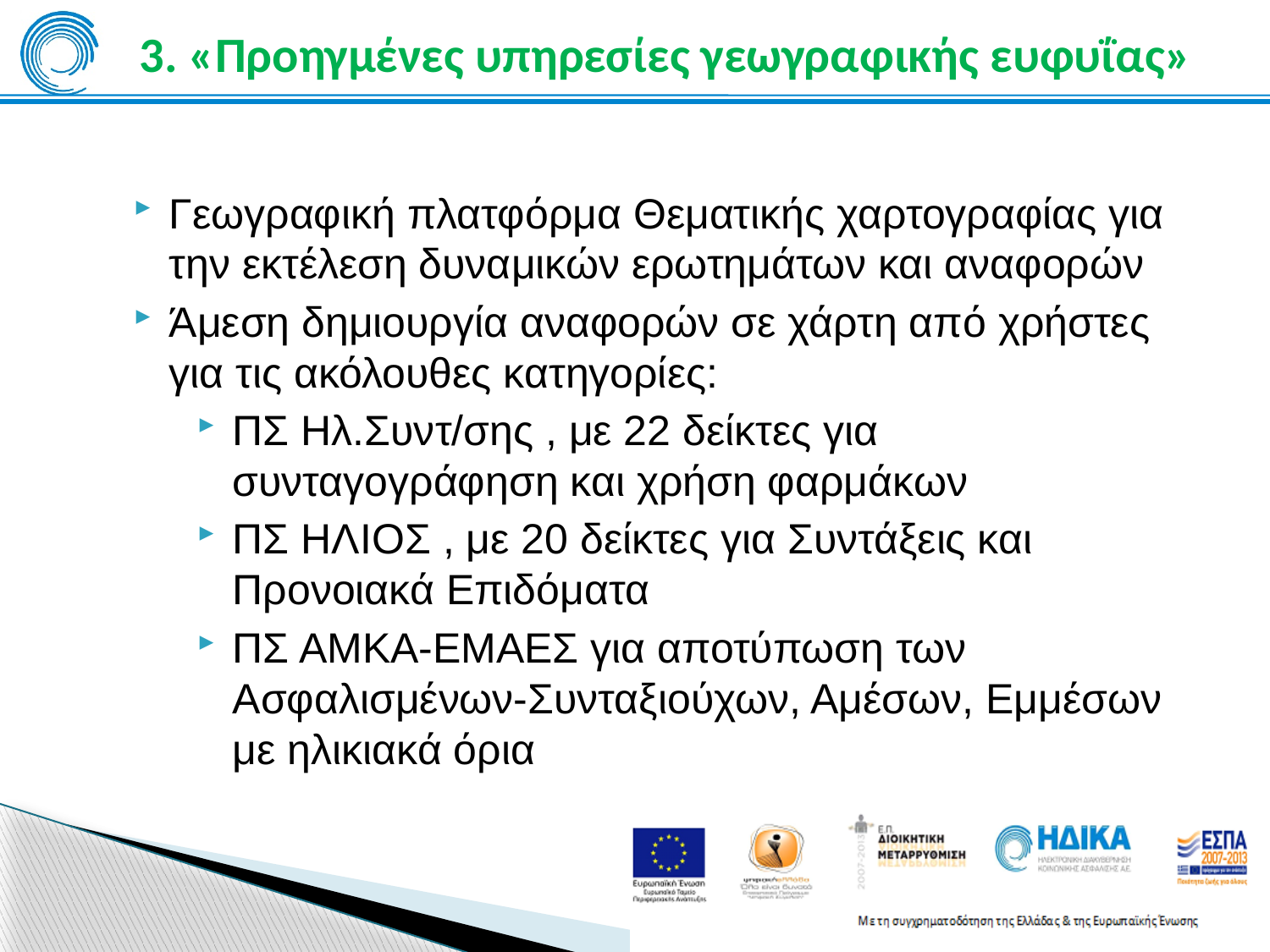

# 3. «Προηγμένες υπηρεσίες γεωγραφικής ευφυΐας»

Γεωγραφική πλατφόρμα Θεματικής χαρτογραφίας για την εκτέλεση δυναμικών ερωτημάτων και αναφορών
Άμεση δημιουργία αναφορών σε χάρτη από χρήστες για τις ακόλουθες κατηγορίες:
ΠΣ Ηλ.Συντ/σης , με 22 δείκτες για συνταγογράφηση και χρήση φαρμάκων
ΠΣ ΗΛΙΟΣ , με 20 δείκτες για Συντάξεις και Προνοιακά Επιδόματα
ΠΣ ΑΜΚΑ-ΕΜΑΕΣ για αποτύπωση των Ασφαλισμένων-Συνταξιούχων, Αμέσων, Εμμέσων με ηλικιακά όρια